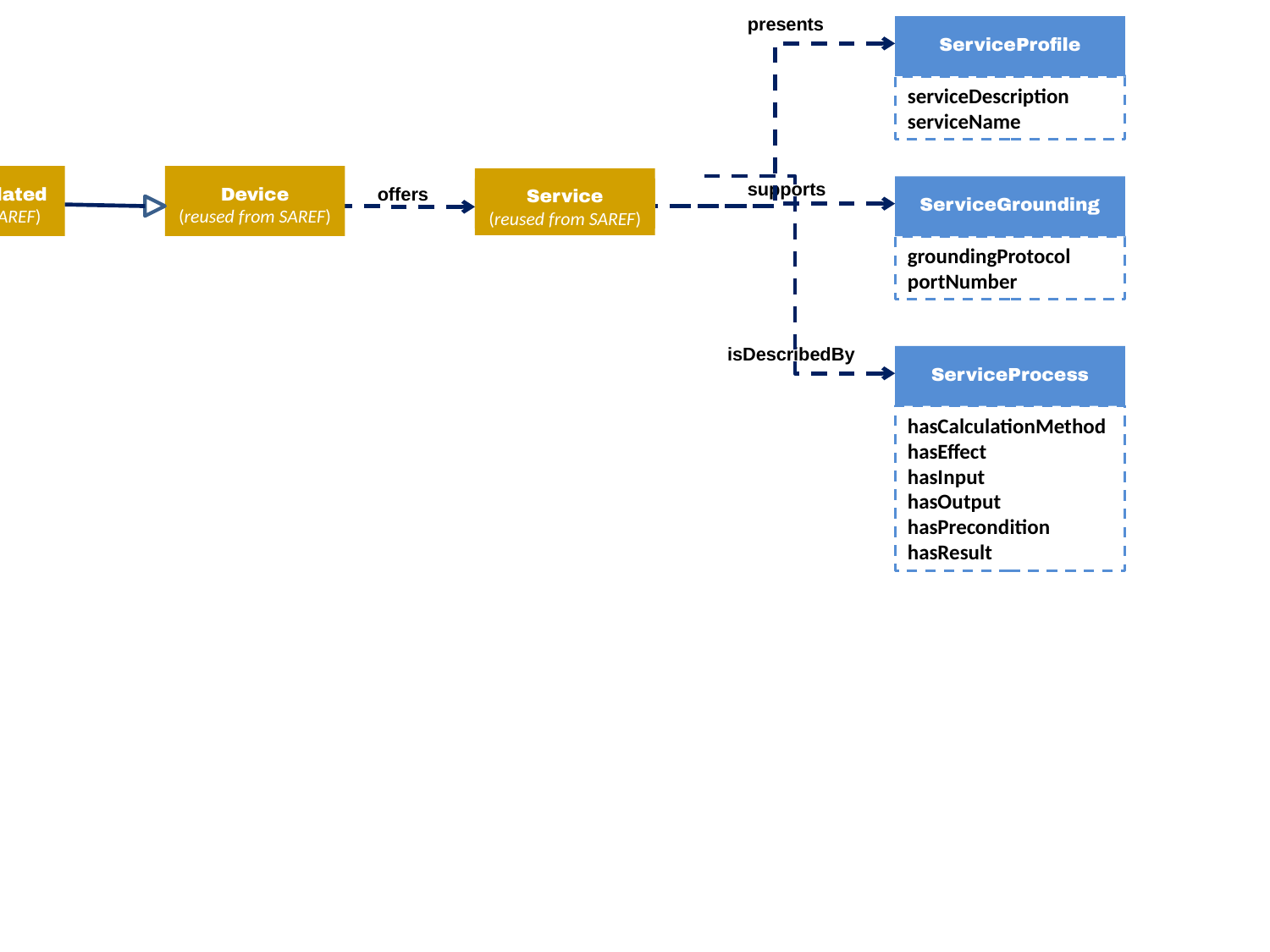

presents

ServiceProfile
serviceDescription
serviceName

Service
(reused from SAREF)
supports

Healthdevice
FunctionRelated
(reused from SAREF)
Device
(reused from SAREF)
offers

ServiceGrounding
groundingProtocol
portNumber

isDescribedBy

ServiceProcess
hasCalculationMethod
hasEffect
hasInput
hasOutput
hasPrecondition
hasResult